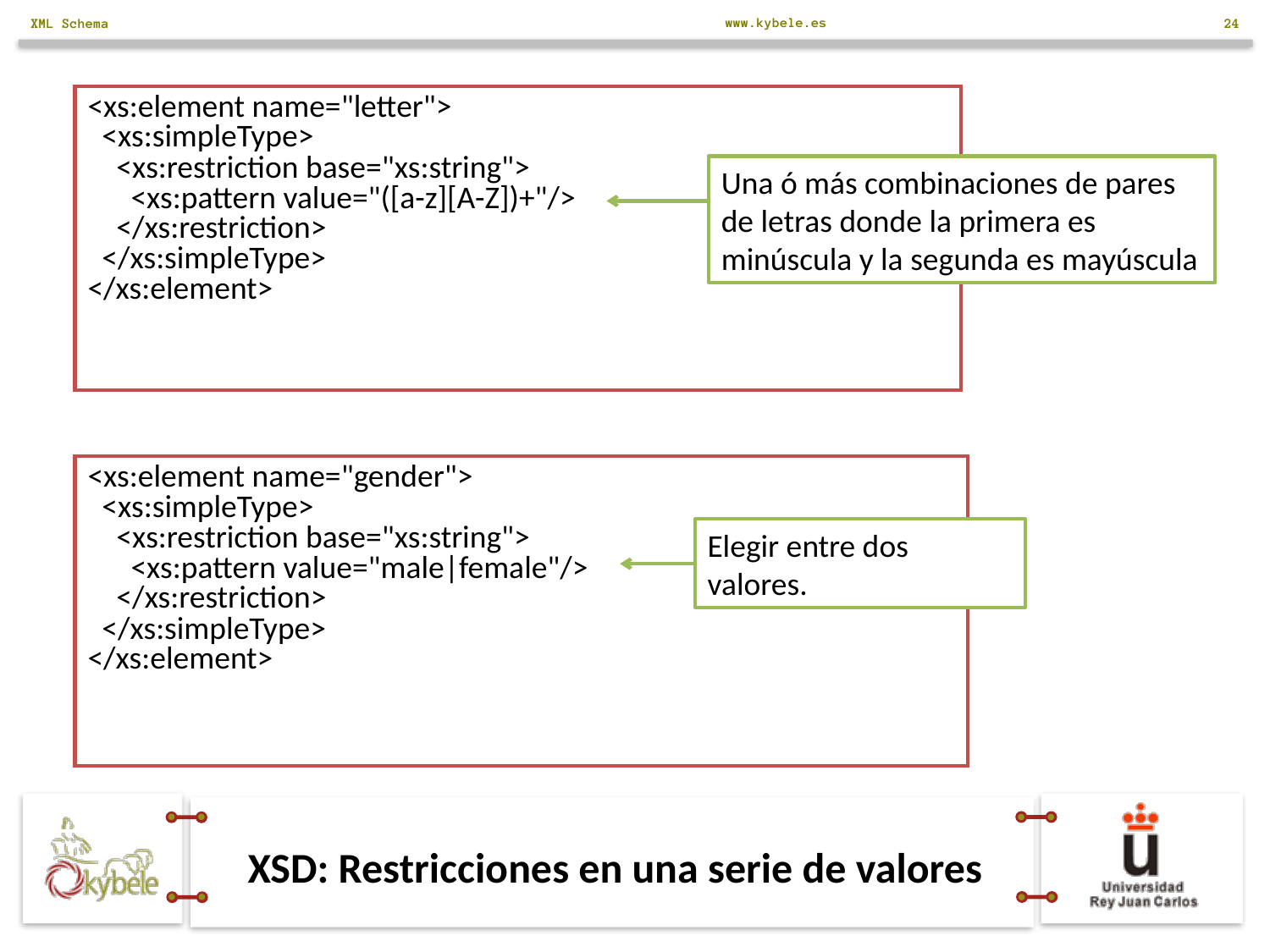

XML Schema
24
<xs:element name="letter">
  <xs:simpleType>
    <xs:restriction base="xs:string">
      <xs:pattern value="([a-z][A-Z])+"/>
    </xs:restriction>
  </xs:simpleType>
</xs:element>
Una ó más combinaciones de pares de letras donde la primera es minúscula y la segunda es mayúscula
<xs:element name="gender">
  <xs:simpleType>
    <xs:restriction base="xs:string">
      <xs:pattern value="male|female"/>
    </xs:restriction>
  </xs:simpleType>
</xs:element>
Elegir entre dos valores.
# XSD: Restricciones en una serie de valores